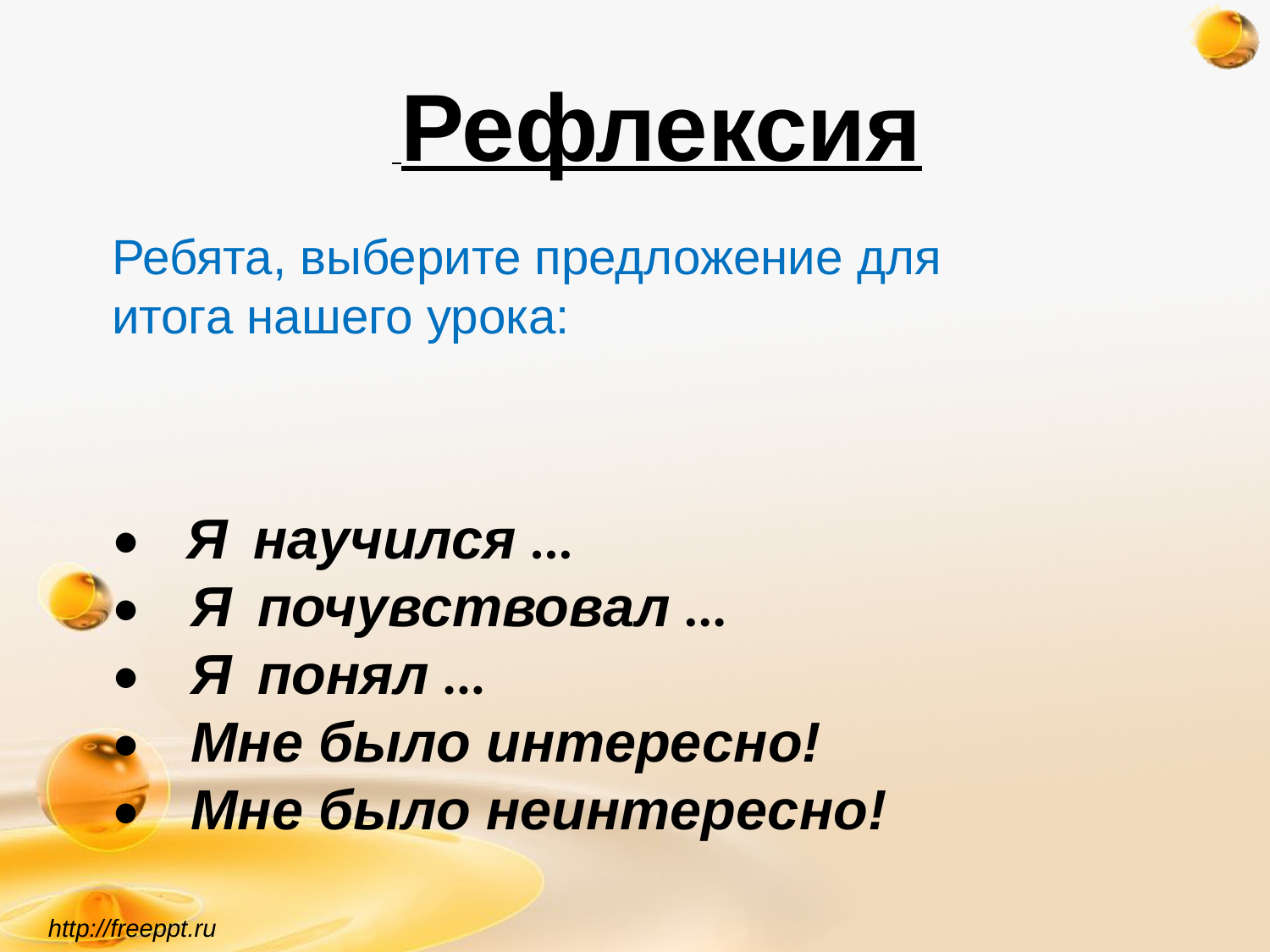

Рефлексия
Ребята, выберите предложение для итога нашего урока:

•   Я  научился …
•    Я  почувствовал …
•    Я  понял …
•    Мне было интересно!
•    Мне было неинтересно!
http://freeppt.ru